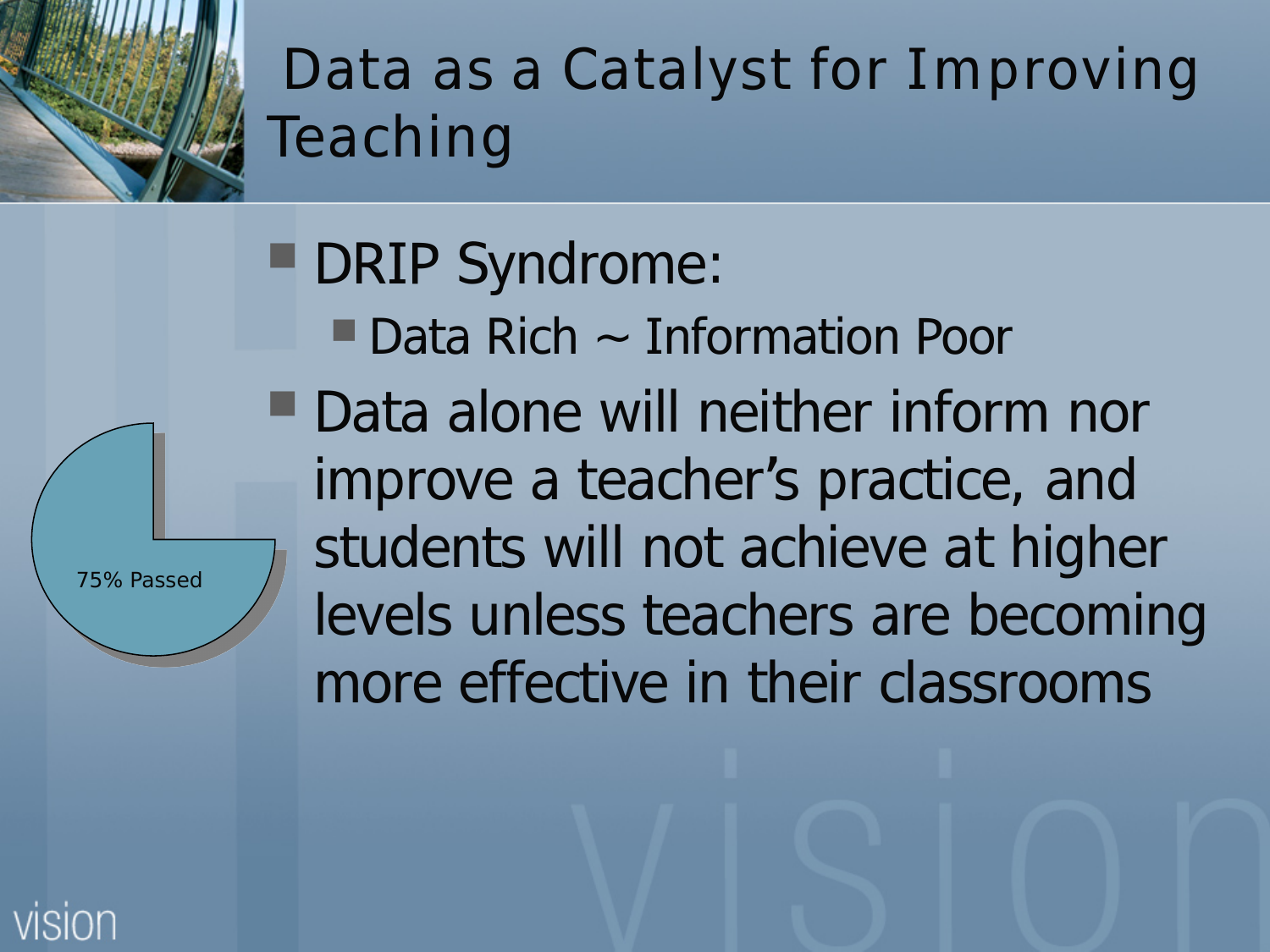

# Data as a Catalyst for Improving Teaching
DRIP Syndrome:
Data Rich ~ Information Poor
Data alone will neither inform nor improve a teacher’s practice, and students will not achieve at higher levels unless teachers are becoming more effective in their classrooms

75% Passed